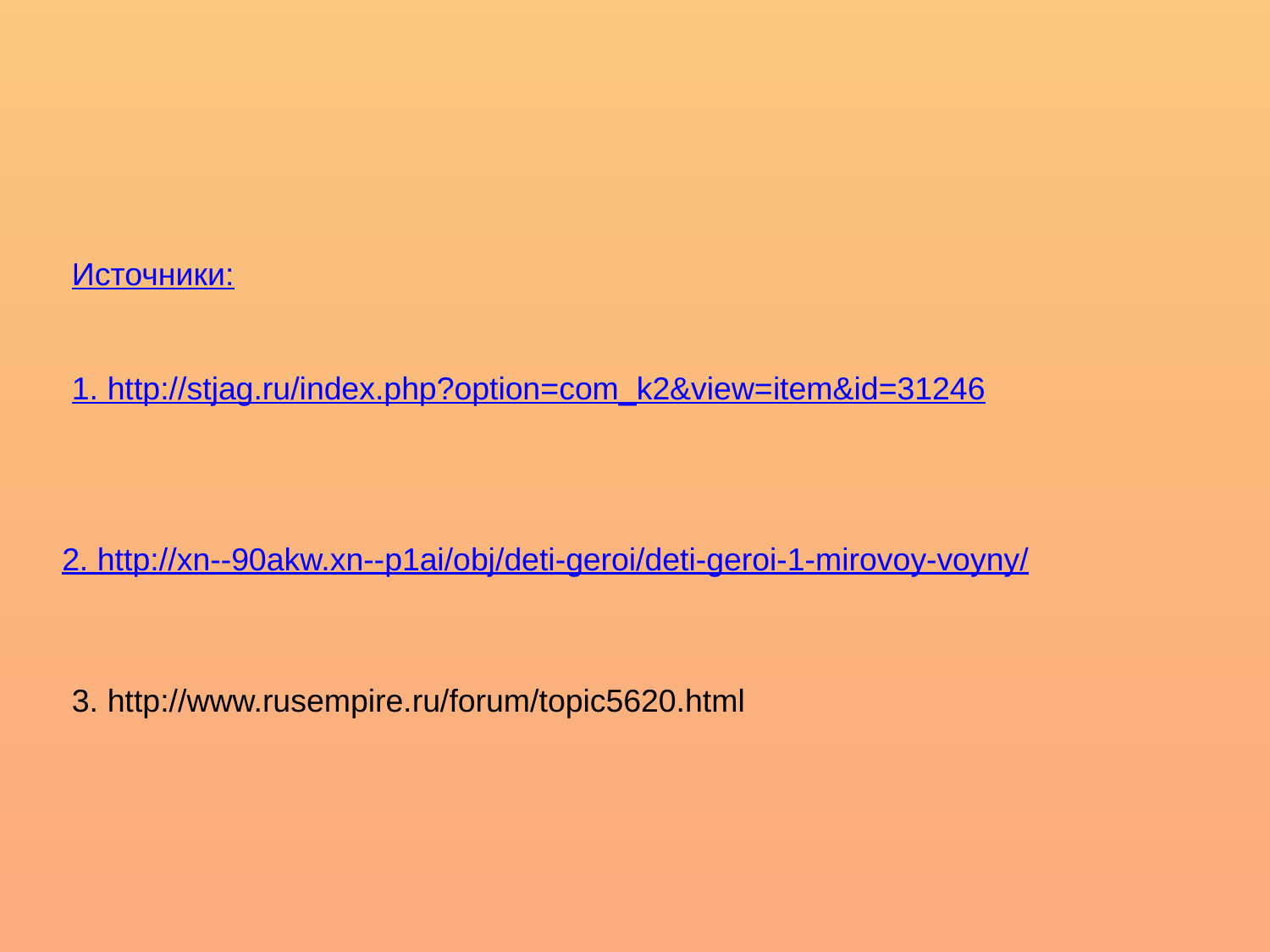

Источники:

1. http://stjag.ru/index.php?option=com_k2&view=item&id=31246

2. http://xn--90akw.xn--p1ai/obj/deti-geroi/deti-geroi-1-mirovoy-voyny/

3. http://www.rusempire.ru/forum/topic5620.html